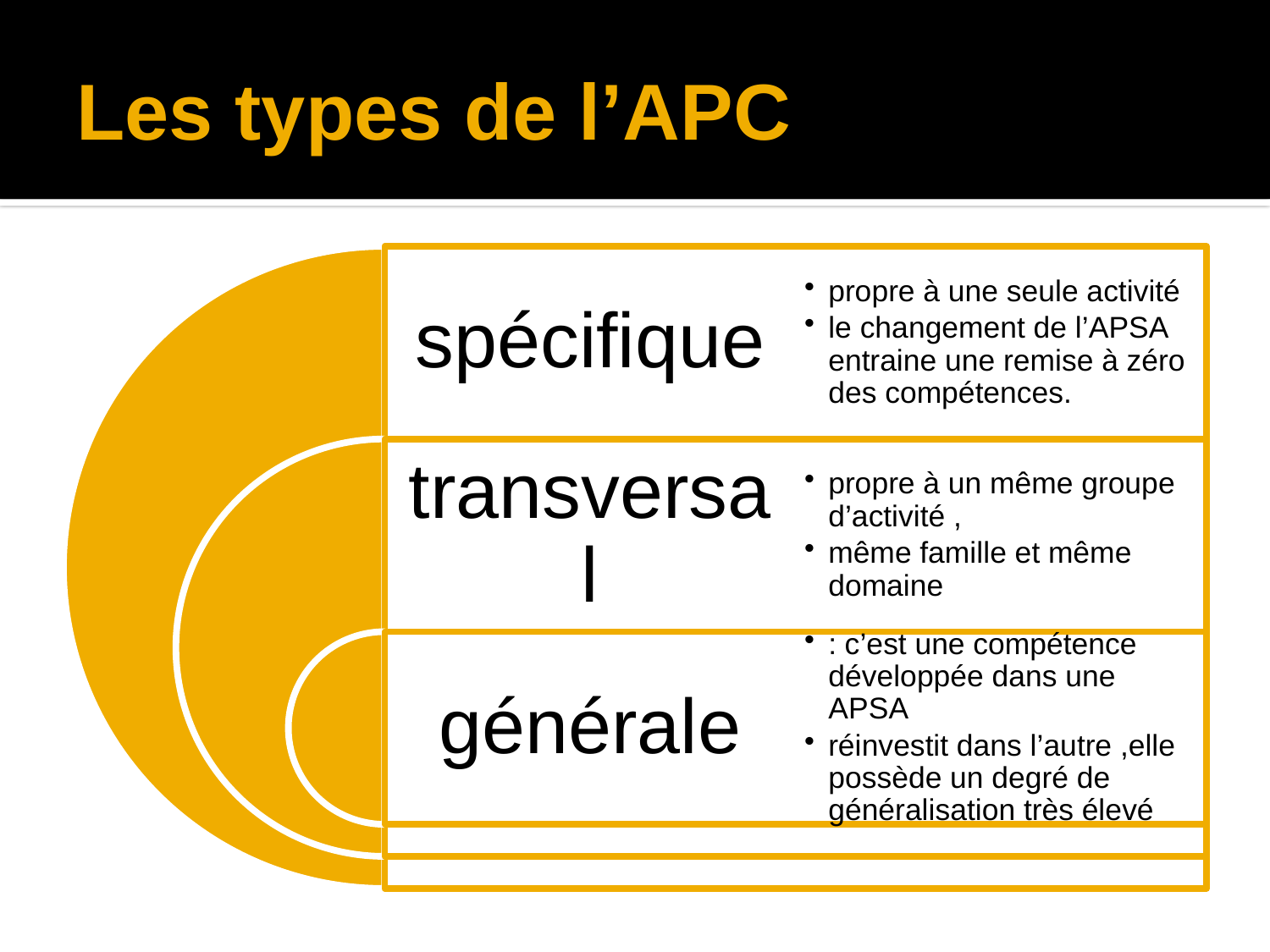

# Les types de l’APC
spécifique
transversal
générale
propre à une seule activité
le changement de l’APSA entraine une remise à zéro des compétences.
propre à un même groupe d’activité ,
même famille et même domaine
: c’est une compétence développée dans une APSA
réinvestit dans l’autre ,elle possède un degré de généralisation très élevé